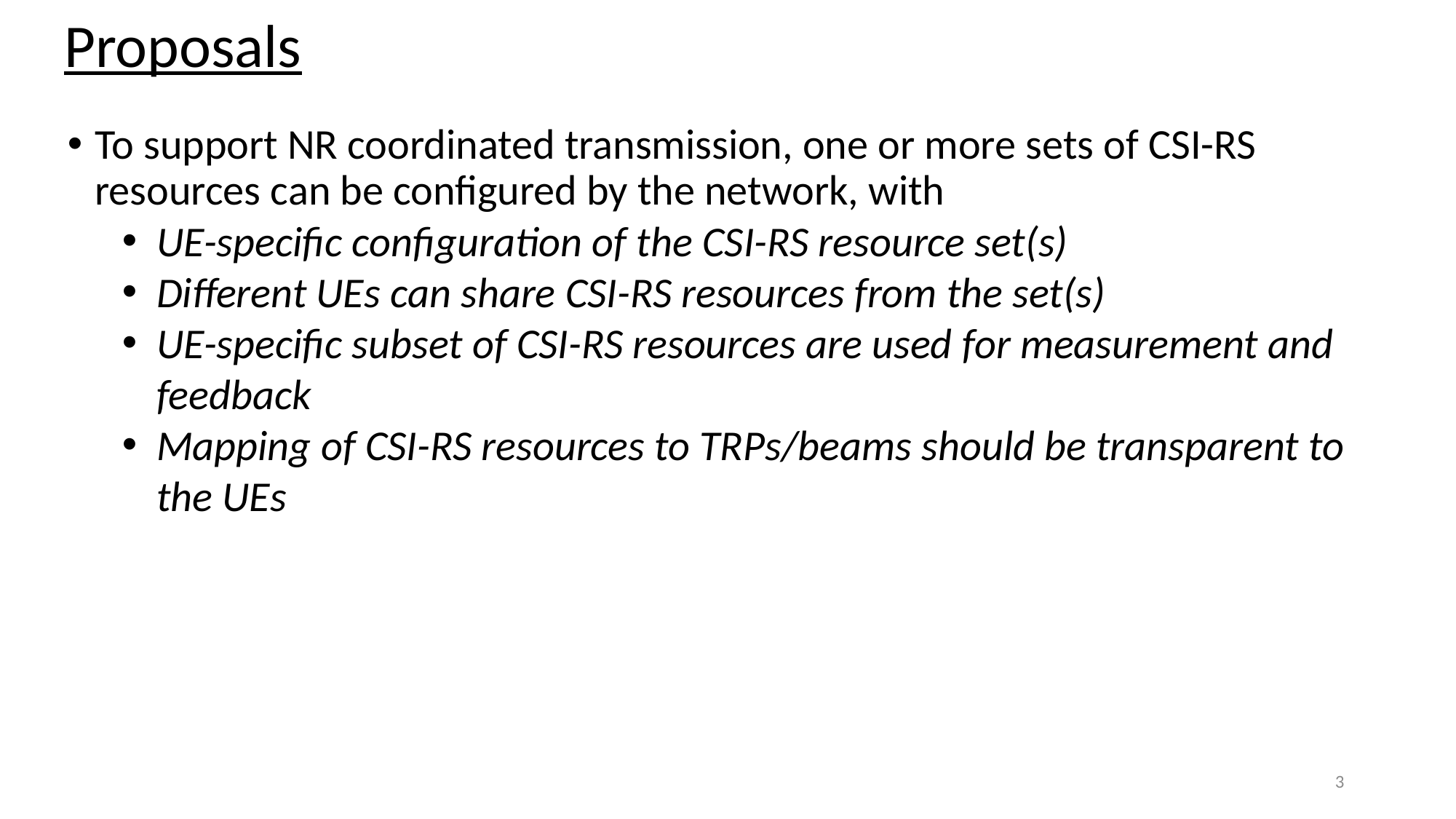

Proposals
To support NR coordinated transmission, one or more sets of CSI-RS resources can be configured by the network, with
UE-specific configuration of the CSI-RS resource set(s)
Different UEs can share CSI-RS resources from the set(s)
UE-specific subset of CSI-RS resources are used for measurement and feedback
Mapping of CSI-RS resources to TRPs/beams should be transparent to the UEs
3